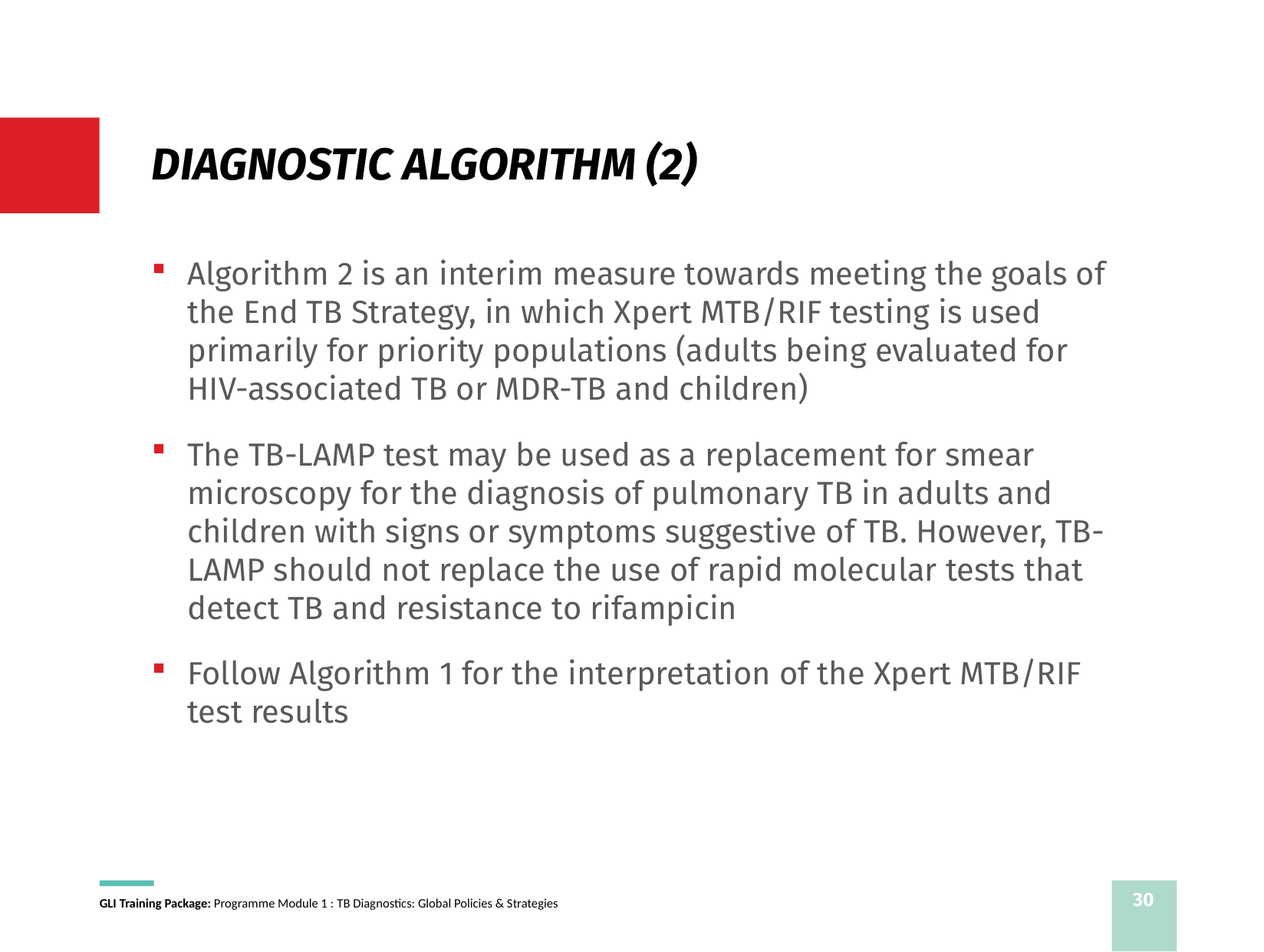

# DIAGNOSTIC ALGORITHM (2)
Algorithm 2 is an interim measure towards meeting the goals of the End TB Strategy, in which Xpert MTB/RIF testing is used primarily for priority populations (adults being evaluated for HIV-associated TB or MDR-TB and children)
The TB-LAMP test may be used as a replacement for smear microscopy for the diagnosis of pulmonary TB in adults and children with signs or symptoms suggestive of TB. However, TB-LAMP should not replace the use of rapid molecular tests that detect TB and resistance to rifampicin
Follow Algorithm 1 for the interpretation of the Xpert MTB/RIF test results